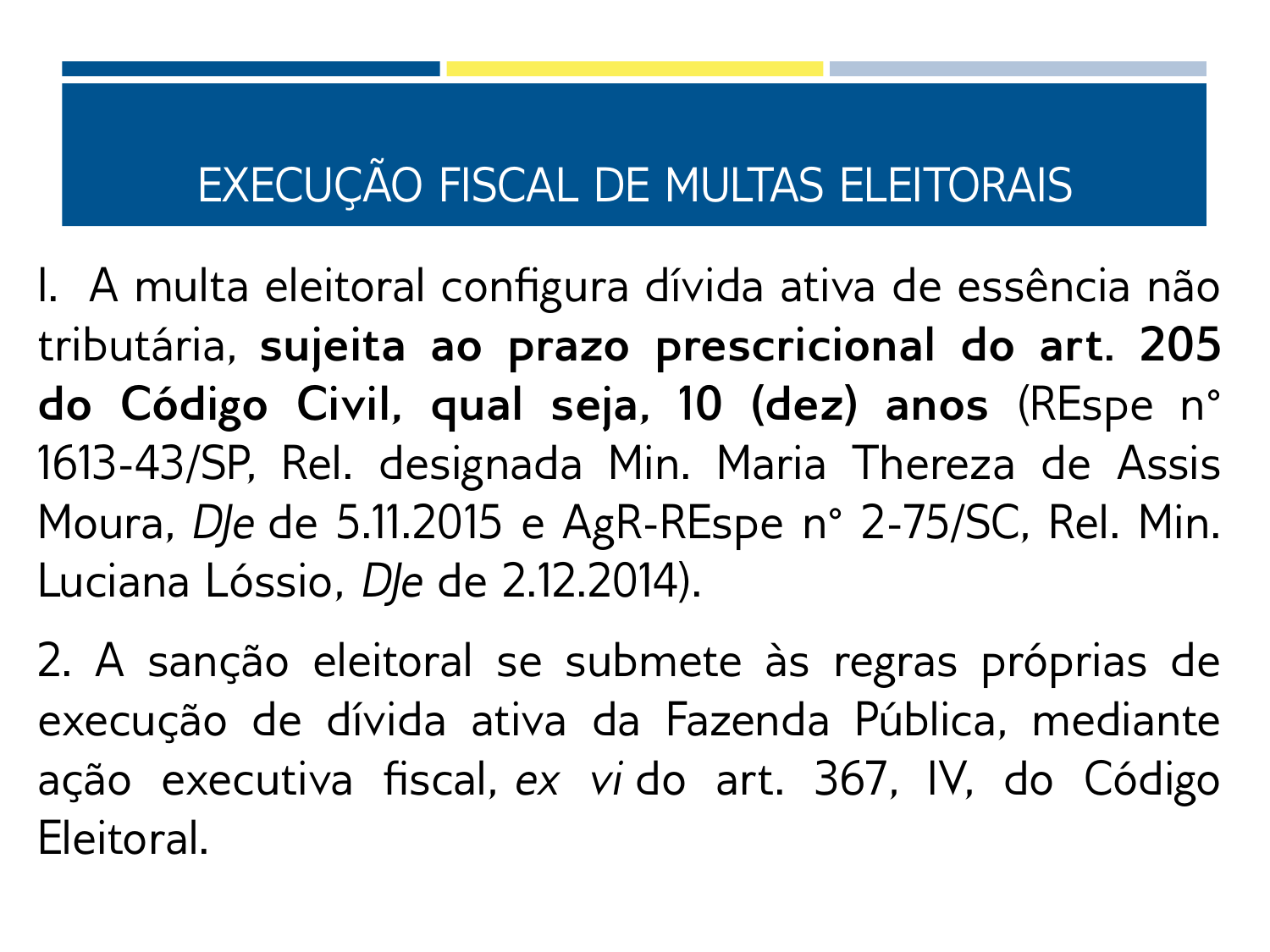

# EXECUÇÃO FISCAL DE MULTAS ELEITORAIS
I.  A multa eleitoral configura dívida ativa de essência não tributária, sujeita ao prazo prescricional do art. 205 do Código Civil, qual seja, 10 (dez) anos (REspe n° 1613-43/SP, Rel. designada Min. Maria Thereza de Assis Moura, DJe de 5.11.2015 e AgR-REspe n° 2-75/SC, Rel. Min. Luciana Lóssio, DJe de 2.12.2014).
2. A sanção eleitoral se submete às regras próprias de execução de dívida ativa da Fazenda Pública, mediante ação executiva fiscal, ex vi do art. 367, IV, do Código Eleitoral.